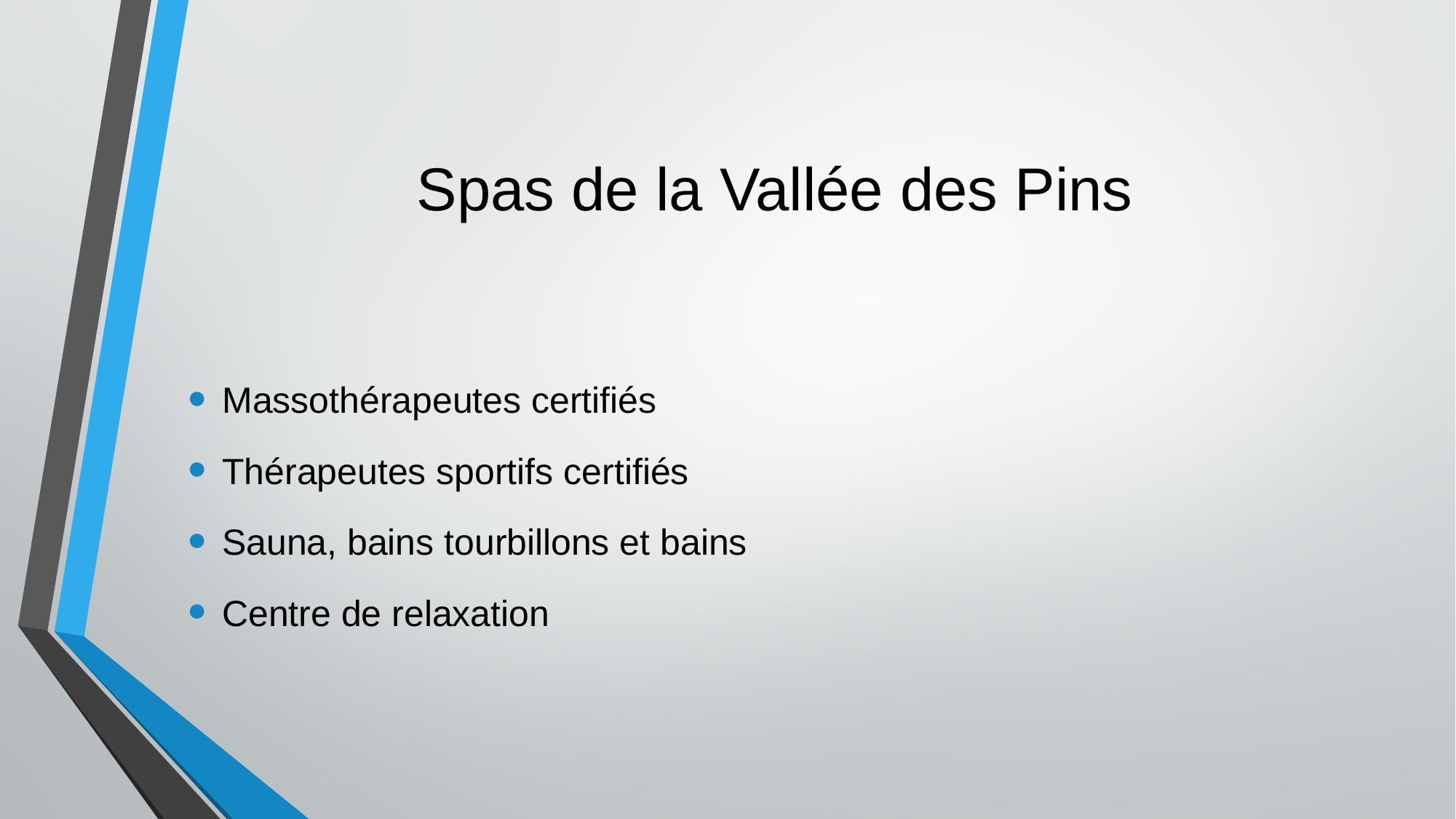

# Spas de la Vallée des Pins
Massothérapeutes certifiés
Thérapeutes sportifs certifiés
Sauna, bains tourbillons et bains
Centre de relaxation